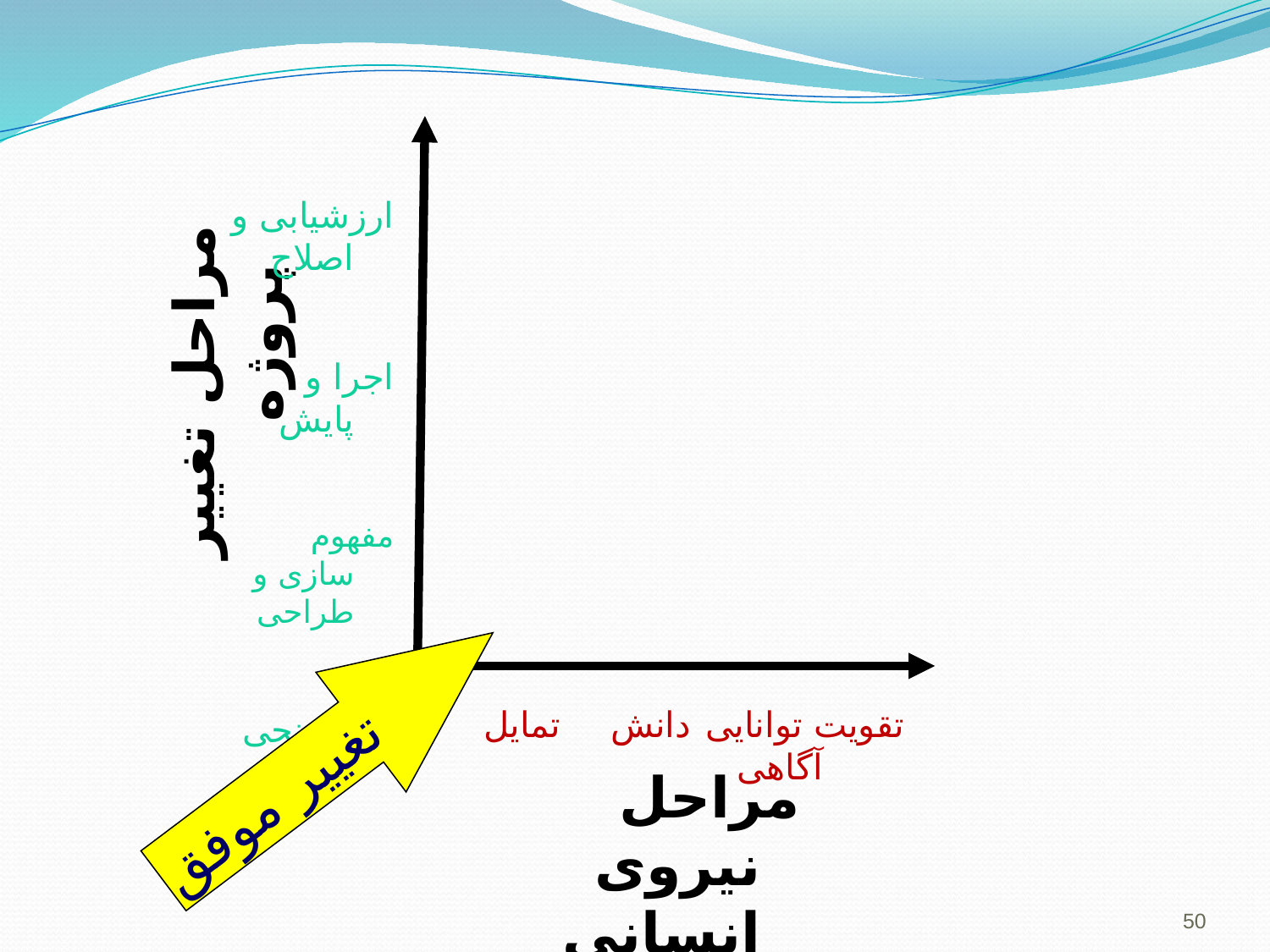

ارزشیابی و اصلاح

اجرا و پایش

مفهوم  سازی و طراحی

نیاز سنجی
مراحل تغییر پروژه
تغییر موفق
تقویت 	توانایی	دانش	تمایل	آگاهی
مراحل نیروی انسانی
50